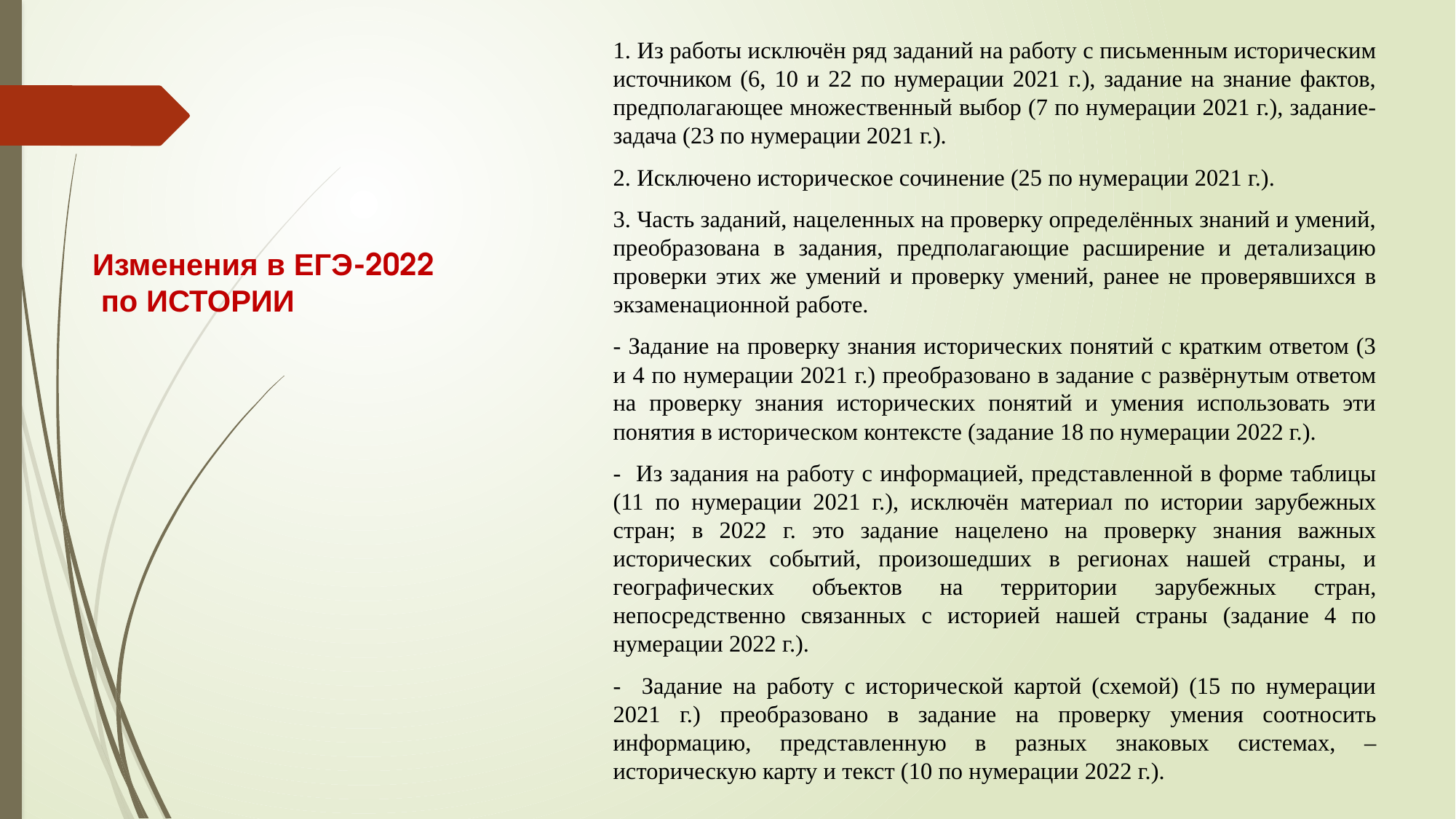

1. Из работы исключён ряд заданий на работу с письменным историческим источником (6, 10 и 22 по нумерации 2021 г.), задание на знание фактов, предполагающее множественный выбор (7 по нумерации 2021 г.), задание-задача (23 по нумерации 2021 г.).
2. Исключено историческое сочинение (25 по нумерации 2021 г.).
3. Часть заданий, нацеленных на проверку определённых знаний и умений, преобразована в задания, предполагающие расширение и детализацию проверки этих же умений и проверку умений, ранее не проверявшихся в экзаменационной работе.
- Задание на проверку знания исторических понятий с кратким ответом (3 и 4 по нумерации 2021 г.) преобразовано в задание с развёрнутым ответом на проверку знания исторических понятий и умения использовать эти понятия в историческом контексте (задание 18 по нумерации 2022 г.).
-  Из задания на работу с информацией, представленной в форме таблицы (11 по нумерации 2021 г.), исключён материал по истории зарубежных стран; в 2022 г. это задание нацелено на проверку знания важных исторических событий, произошедших в регионах нашей страны, и географических объектов на территории зарубежных стран, непосредственно связанных с историей нашей страны (задание 4 по нумерации 2022 г.).
-  Задание на работу с исторической картой (схемой) (15 по нумерации 2021 г.) преобразовано в задание на проверку умения соотносить информацию, представленную в разных знаковых системах, – историческую карту и текст (10 по нумерации 2022 г.).

# Изменения в ЕГЭ-2022 по ИСТОРИИ